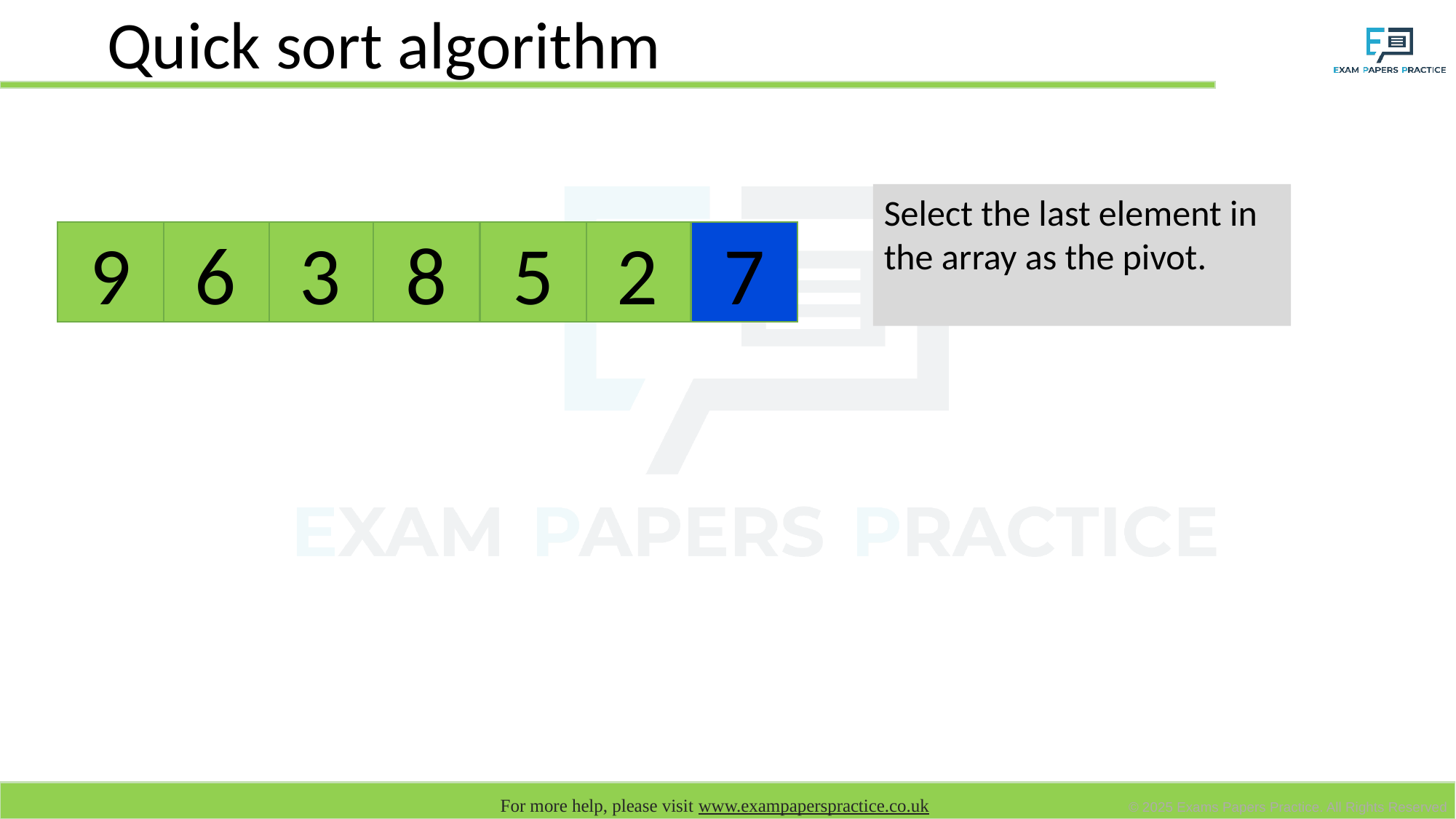

# Quick sort algorithm
Select the last element in the array as the pivot.

9
6
3
8
5
2
7